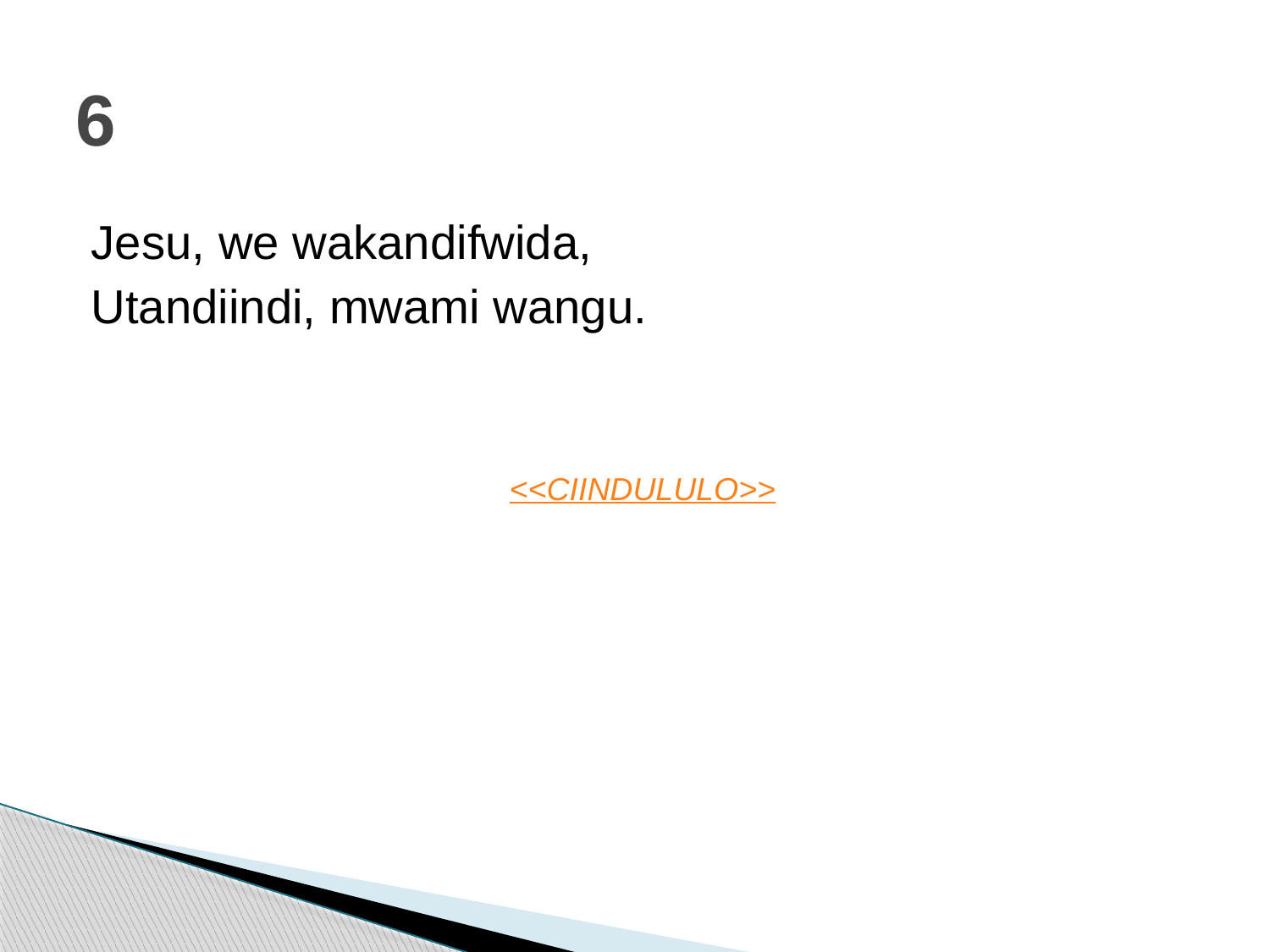

# 6
Jesu, we wakandifwida,
Utandiindi, mwami wangu.

<<CIINDULULO>>